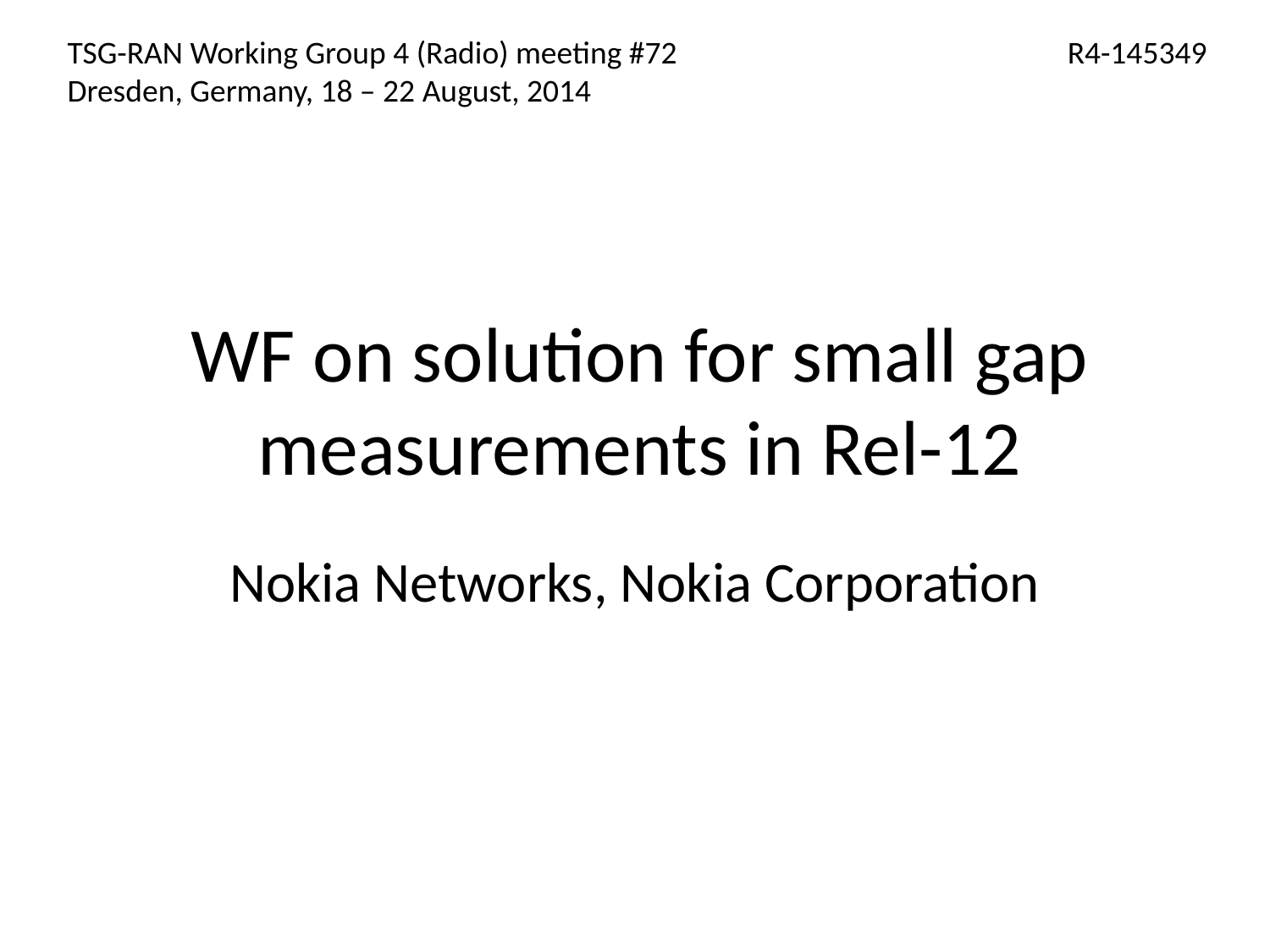

TSG-RAN Working Group 4 (Radio) meeting #72
Dresden, Germany, 18 – 22 August, 2014
R4-145349
# WF on solution for small gap measurements in Rel-12
Nokia Networks, Nokia Corporation